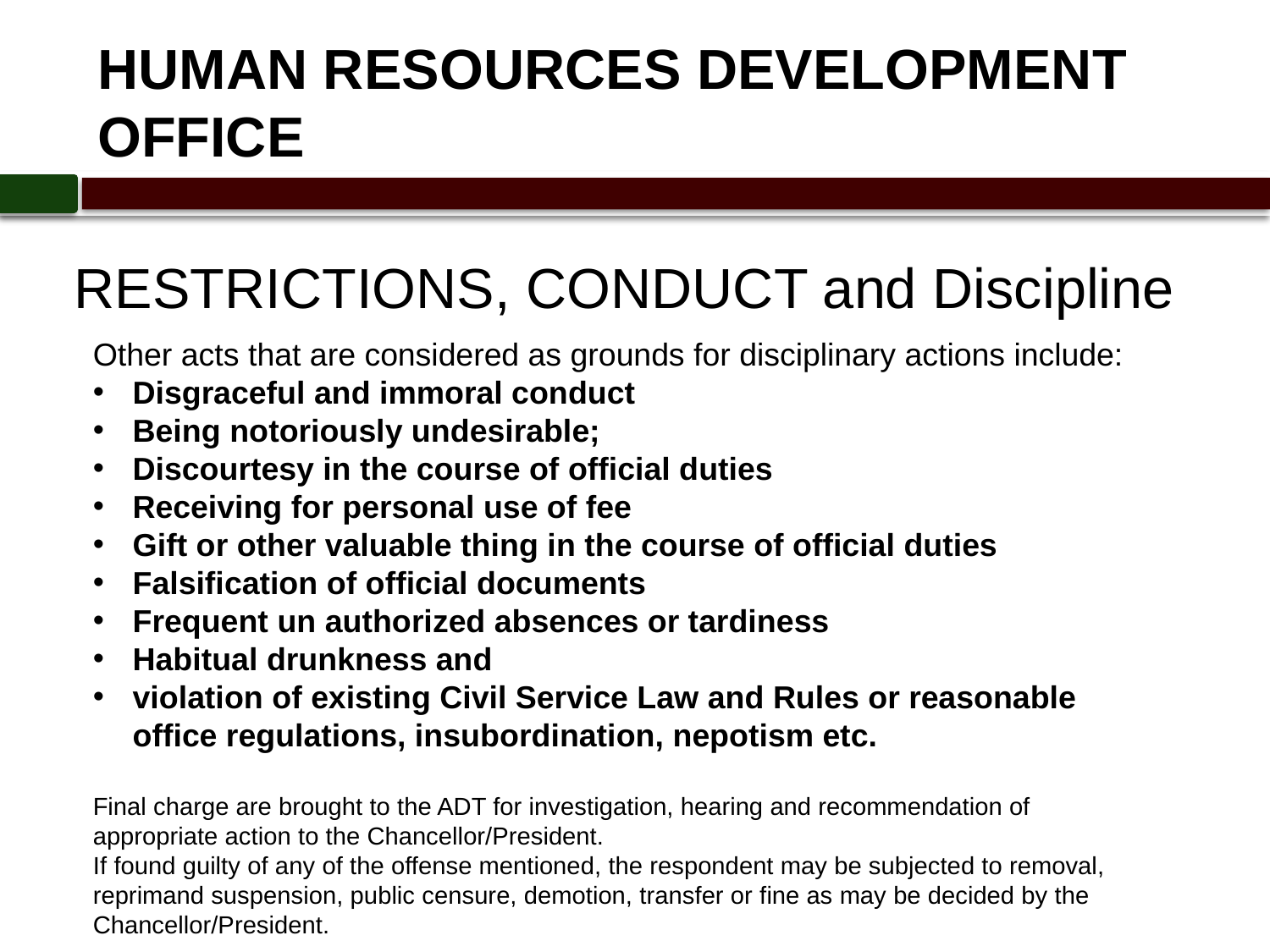

# HUMAN RESOURCES DEVELOPMENT OFFICE
RESTRICTIONS, CONDUCT and Discipline
Other acts that are considered as grounds for disciplinary actions include:
Disgraceful and immoral conduct
Being notoriously undesirable;
Discourtesy in the course of official duties
Receiving for personal use of fee
Gift or other valuable thing in the course of official duties
Falsification of official documents
Frequent un authorized absences or tardiness
Habitual drunkness and
violation of existing Civil Service Law and Rules or reasonable office regulations, insubordination, nepotism etc.

Final charge are brought to the ADT for investigation, hearing and recommendation of appropriate action to the Chancellor/President.
If found guilty of any of the offense mentioned, the respondent may be subjected to removal, reprimand suspension, public censure, demotion, transfer or fine as may be decided by the Chancellor/President.